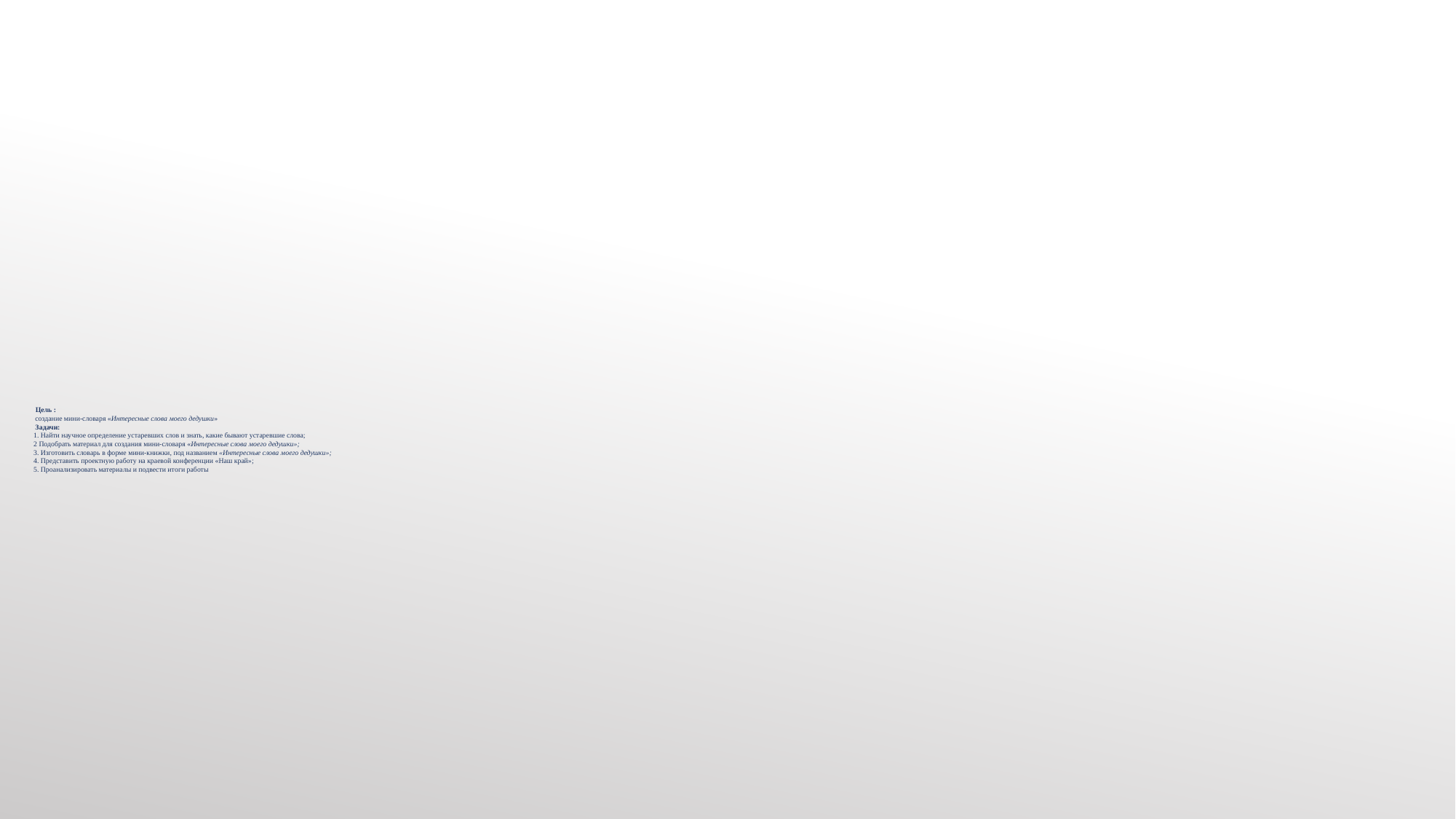

# Цель : создание мини-словаря «Интересные слова моего дедушки» Задачи: 1. Найти научное определение устаревших слов и знать, какие бывают устаревшие слова; 2 Подобрать материал для создания мини-словаря «Интересные слова моего дедушки»; 3. Изготовить словарь в форме мини-книжки, под названием «Интересные слова моего дедушки»; 4. Представить проектную работу на краевой конференции «Наш край»; 5. Проанализировать материалы и подвести итоги работы